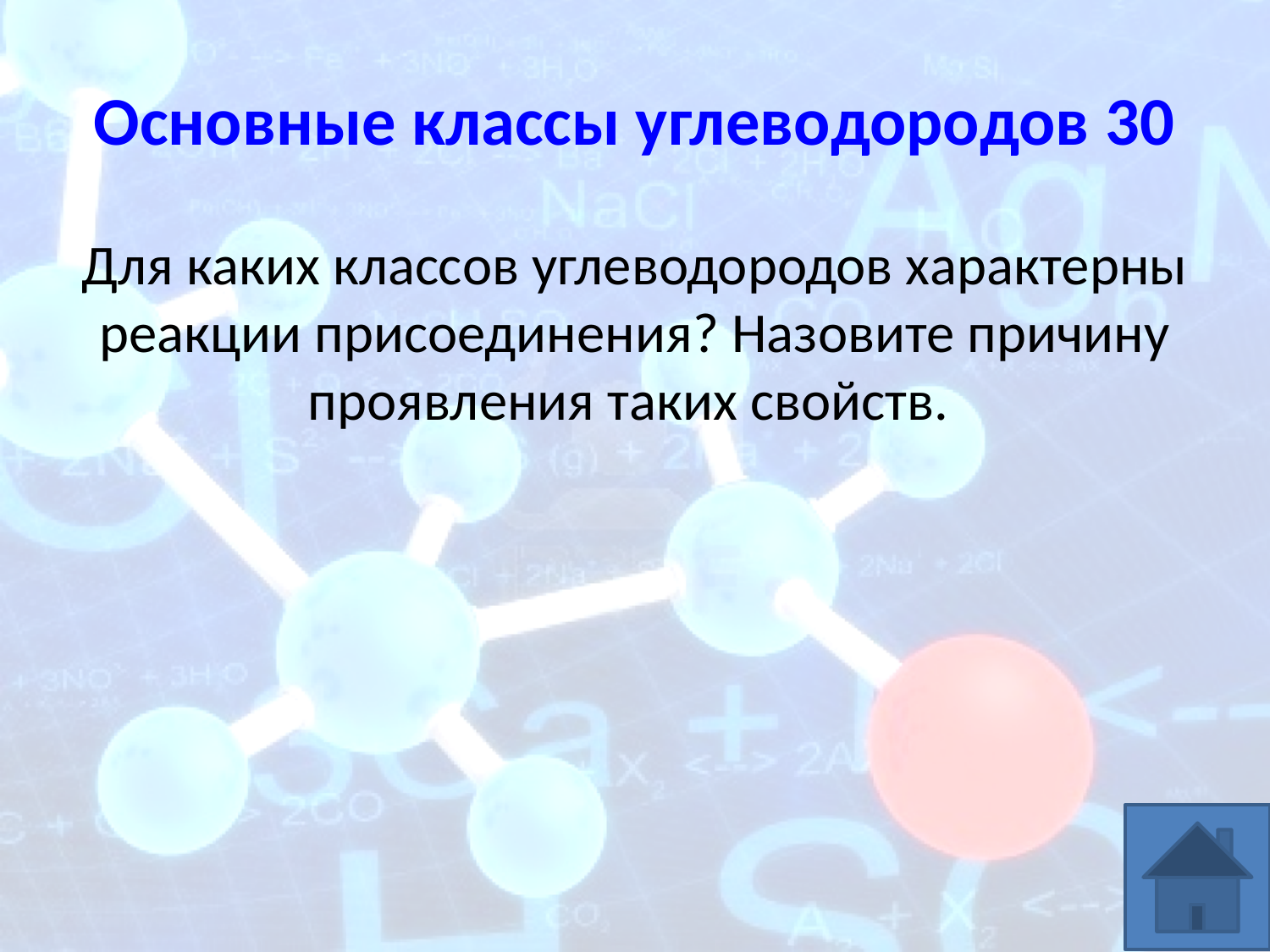

# Основные классы углеводородов 30
Для каких классов углеводородов характерны реакции присоединения? Назовите причину проявления таких свойств.